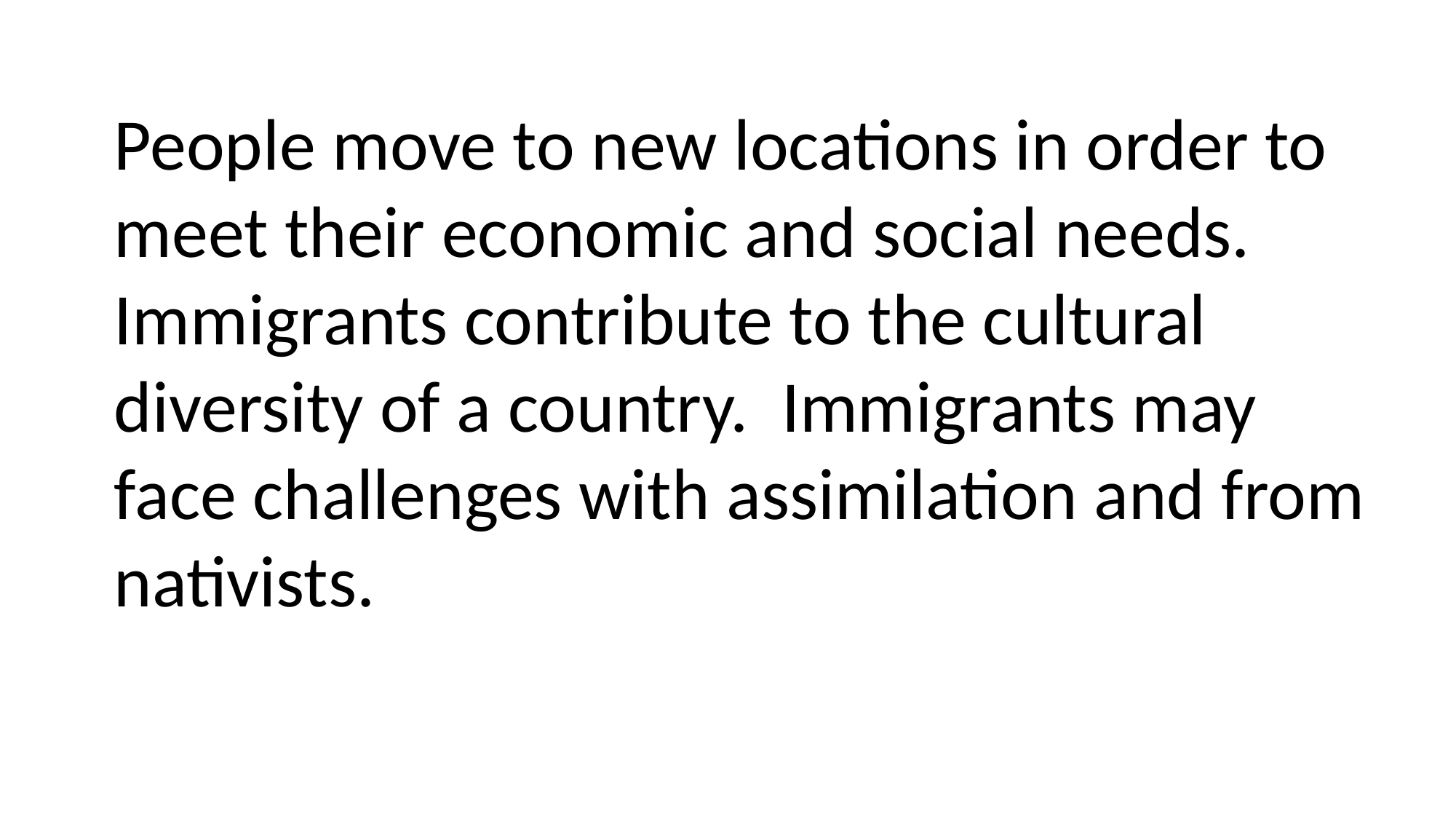

People move to new locations in order to meet their economic and social needs.  Immigrants contribute to the cultural diversity of a country.  Immigrants may face challenges with assimilation and from nativists.